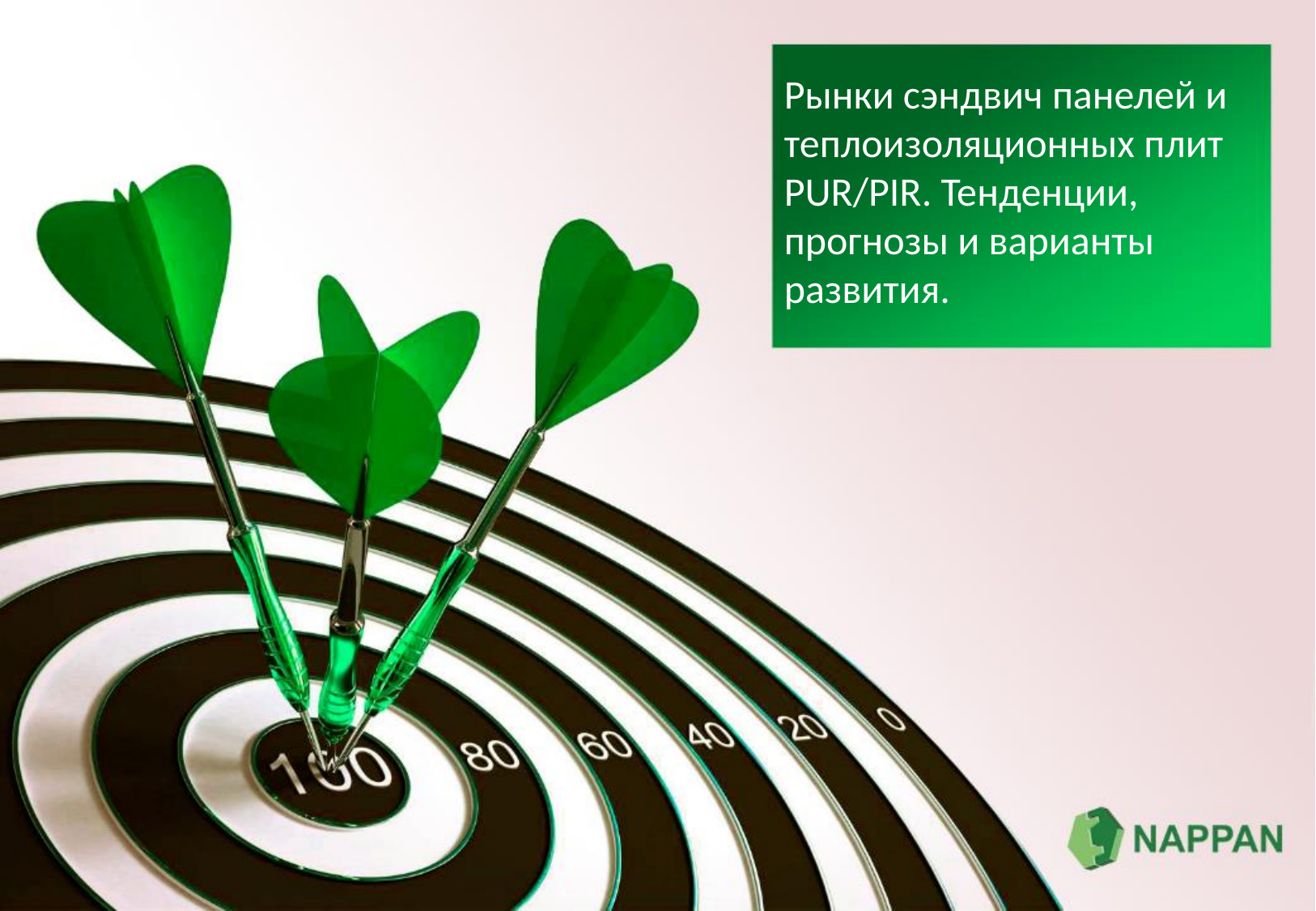

Рынки сэндвич панелей и теплоизоляционных плит PUR/PIR. Тенденции, прогнозы и варианты развития.